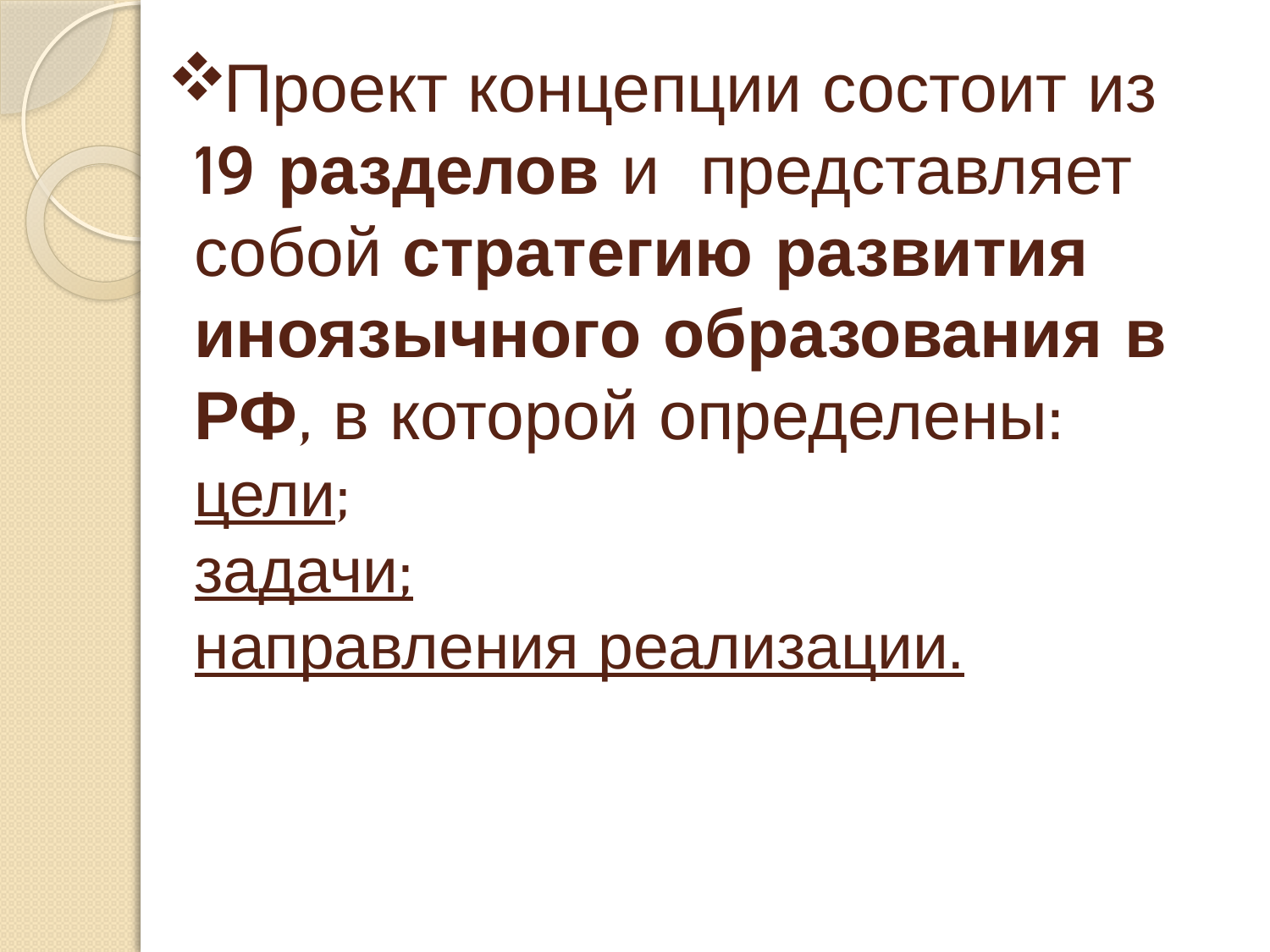

# Проект концепции состоит из 19 разделов и  представляет собой стратегию развития иноязычного образования в РФ, в которой определены: цели; задачи; направления реализации.